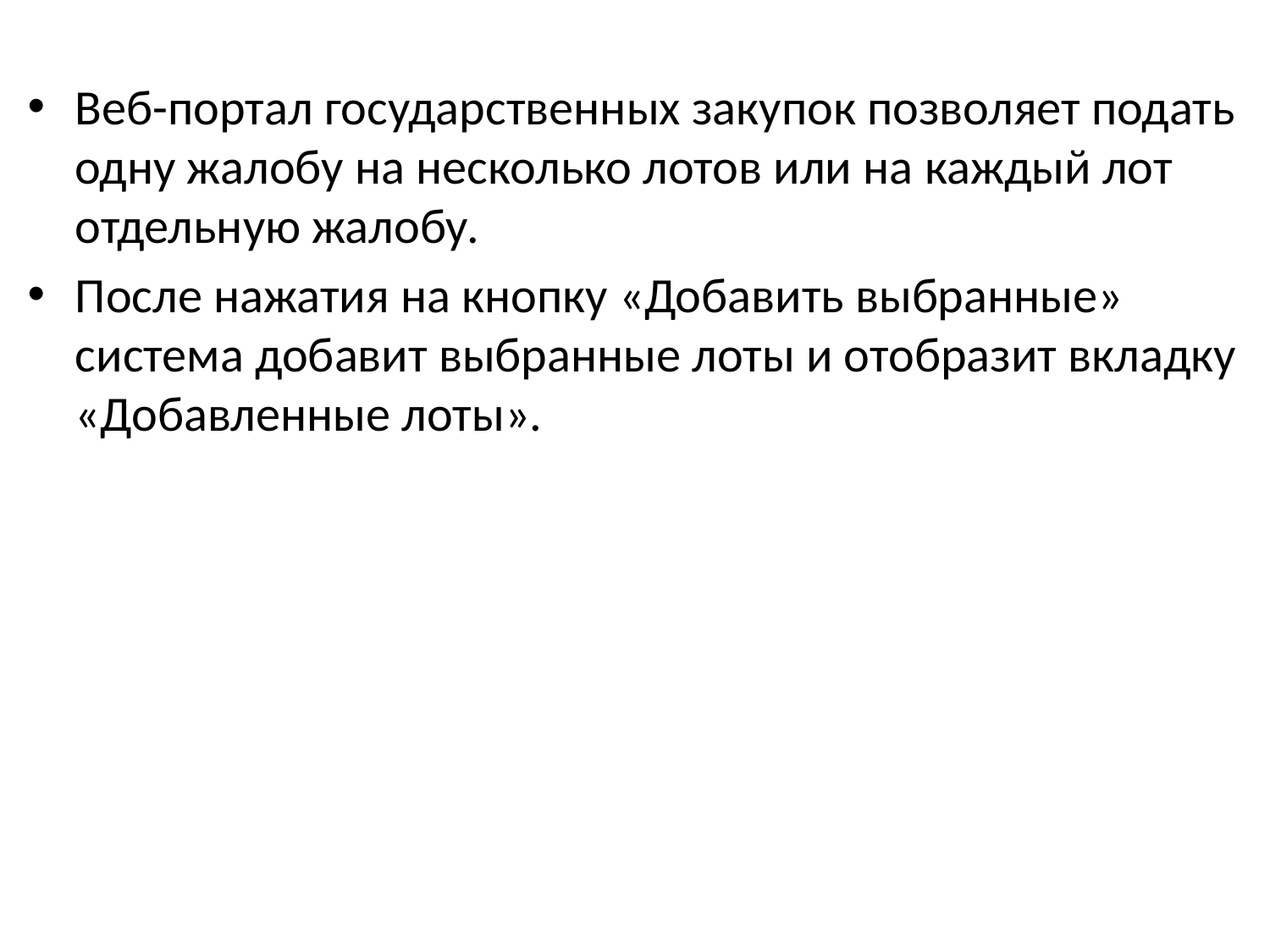

Веб-портал государственных закупок позволяет подать одну жалобу на несколько лотов или на каждый лот отдельную жалобу.
После нажатия на кнопку «Добавить выбранные» система добавит выбранные лоты и отобразит вкладку «Добавленные лоты».